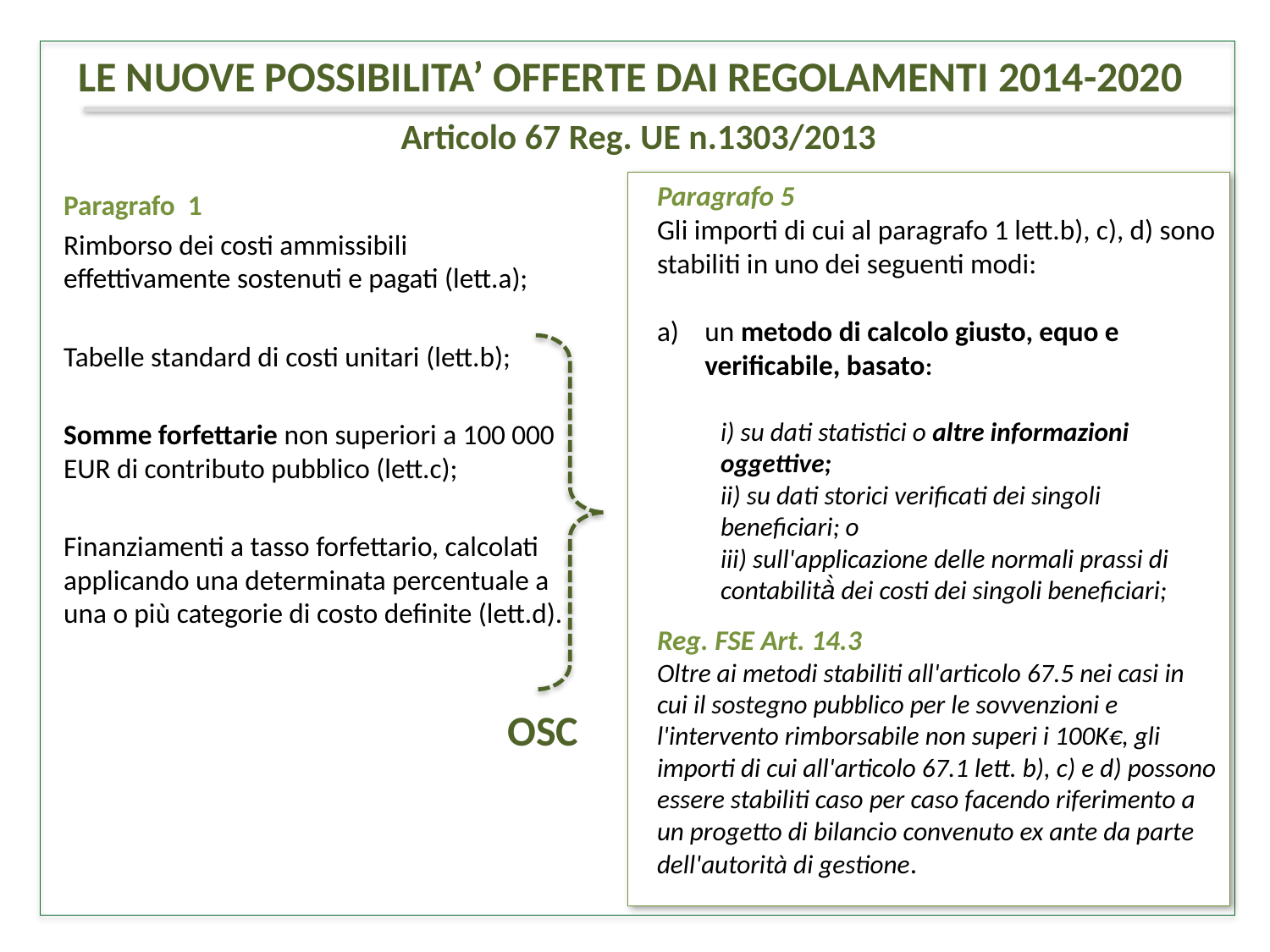

LE NUOVE POSSIBILITA’ OFFERTE DAI REGOLAMENTI 2014-2020
Articolo 67 Reg. UE n.1303/2013

Paragrafo 5
Gli importi di cui al paragrafo 1 lett.b), c), d) sono stabiliti in uno dei seguenti modi:

un metodo di calcolo giusto, equo e verificabile, basato:

i) su dati statistici o altre informazioni oggettive;
ii) su dati storici verificati dei singoli beneficiari; o
iii) sull'applicazione delle normali prassi di contabilità̀ dei costi dei singoli beneficiari;
Paragrafo  1
Rimborso dei costi ammissibili effettivamente sostenuti e pagati (lett.a);

Tabelle standard di costi unitari (lett.b);

Somme forfettarie non superiori a 100 000 EUR di contributo pubblico (lett.c);

Finanziamenti a tasso forfettario, calcolati applicando una determinata percentuale a una o più categorie di costo definite (lett.d).

Reg. FSE Art. 14.3
Oltre ai metodi stabiliti all'articolo 67.5 nei casi in cui il sostegno pubblico per le sovvenzioni e l'intervento rimborsabile non superi i 100K€, gli importi di cui all'articolo 67.1 lett. b), c) e d) possono essere stabiliti caso per caso facendo riferimento a un progetto di bilancio convenuto ex ante da parte dell'autorità di gestione.
OSC